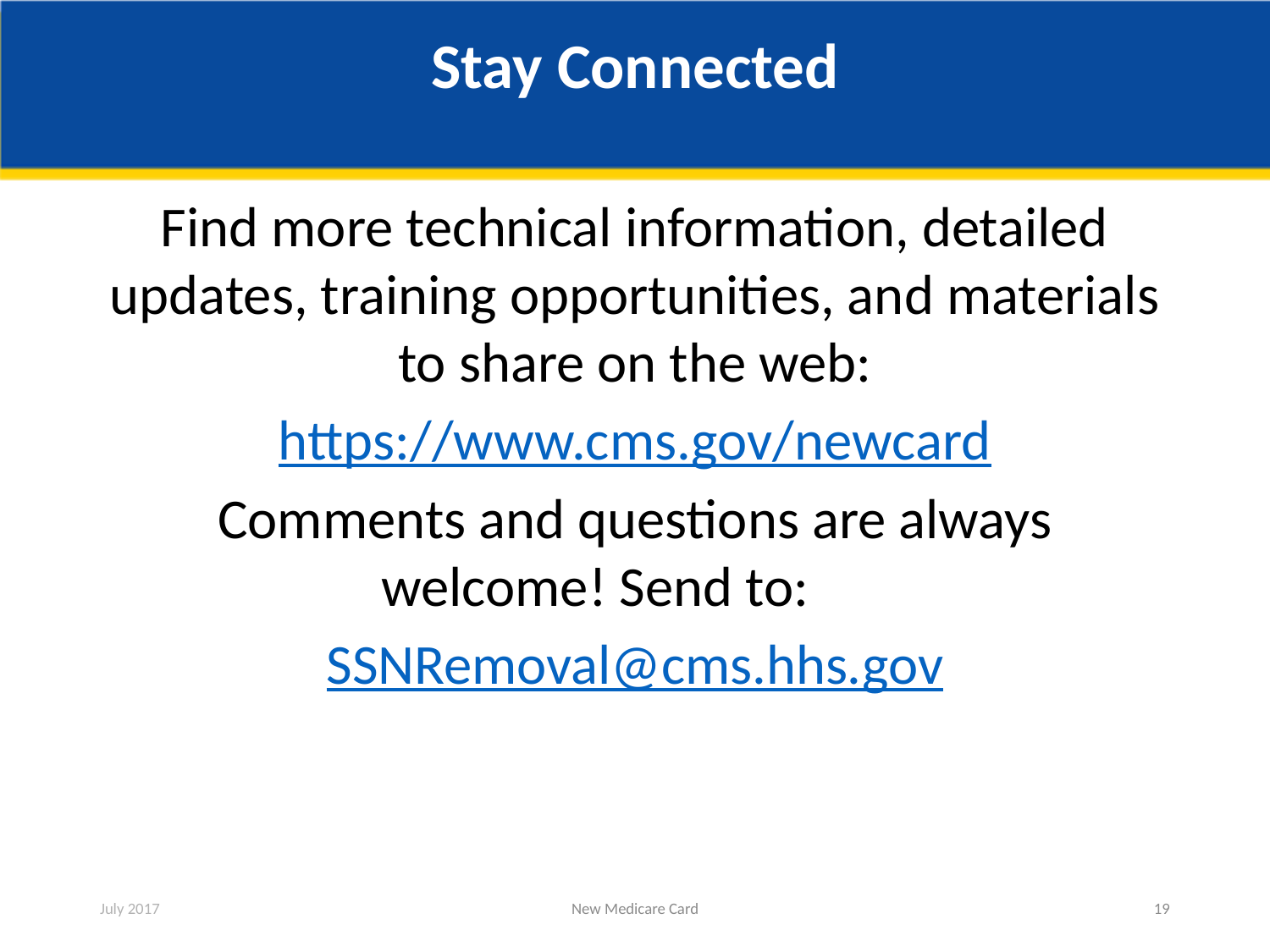

# Stay Connected
Find more technical information, detailed updates, training opportunities, and materials to share on the web:
https://www.cms.gov/newcard
Comments and questions are always welcome! Send to:
SSNRemoval@cms.hhs.gov

July 2017
New Medicare Card
19